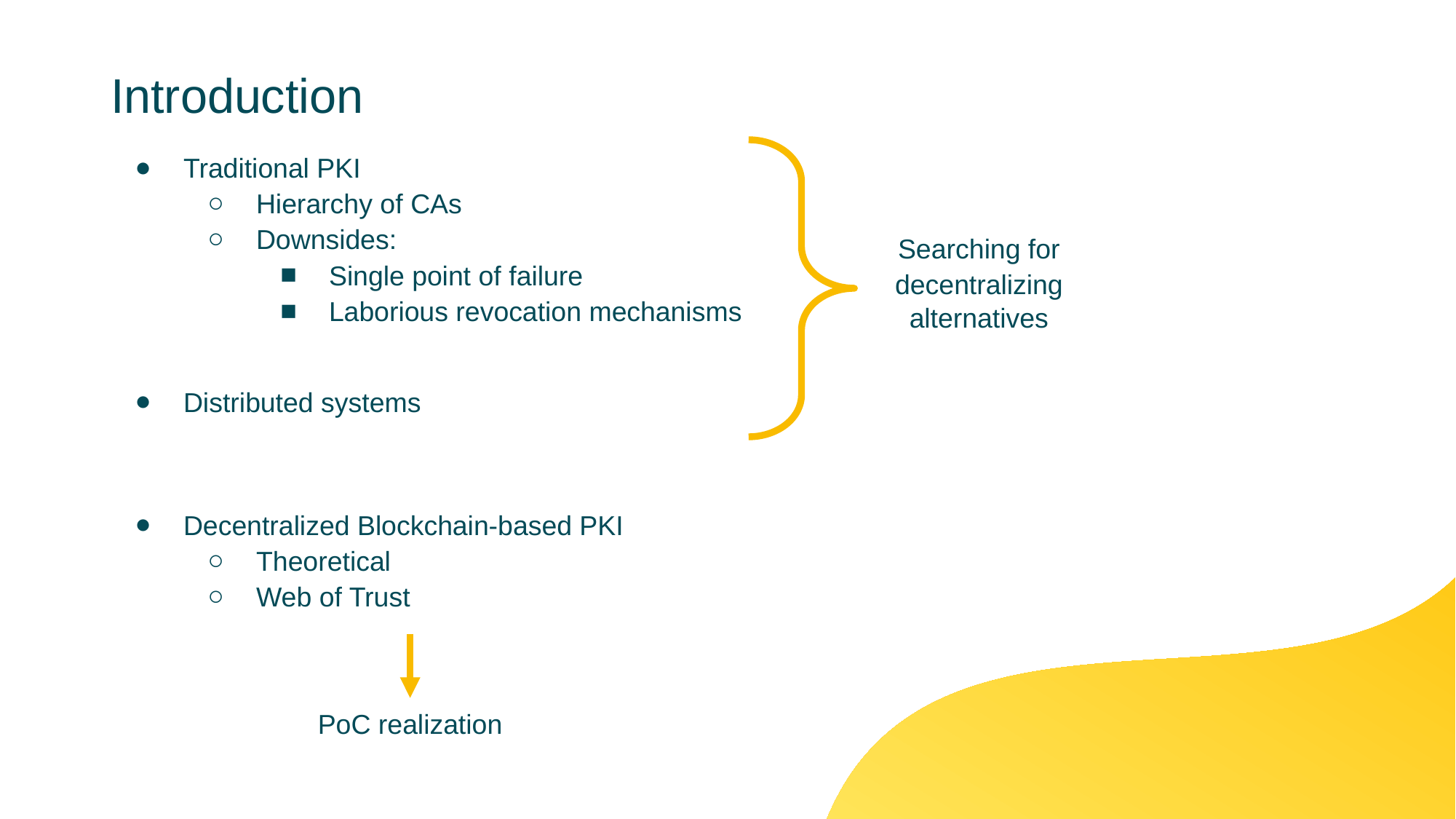

# Introduction

Traditional PKI
Hierarchy of CAs
Downsides:
Single point of failure
Laborious revocation mechanisms

Distributed systems

Decentralized Blockchain-based PKI
Theoretical
Web of Trust

Searching for decentralizing alternatives
PoC realization